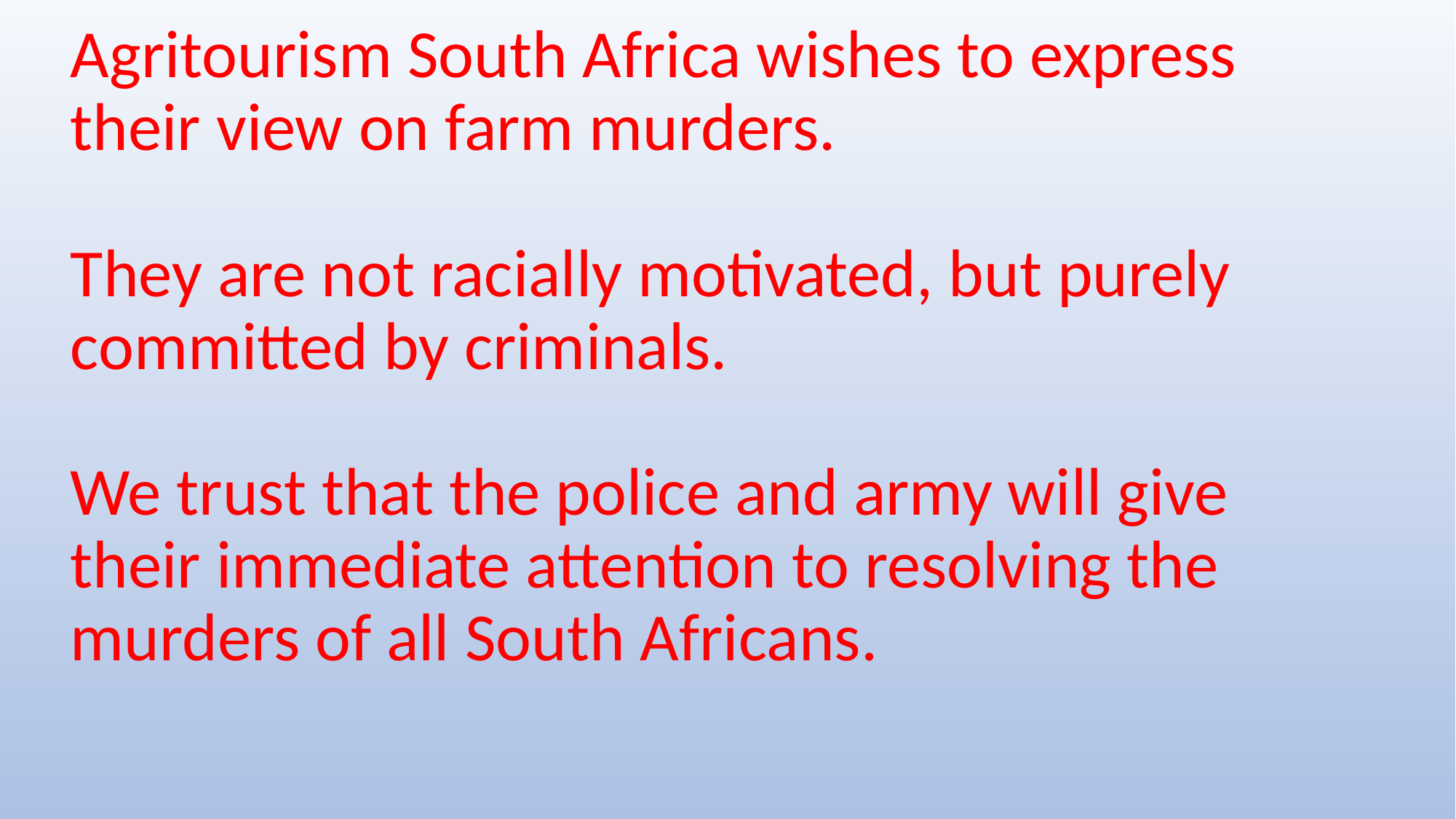

# Agritourism South Africa wishes to express their view on farm murders. They are not racially motivated, but purely committed by criminals. We trust that the police and army will give their immediate attention to resolving the murders of all South Africans.